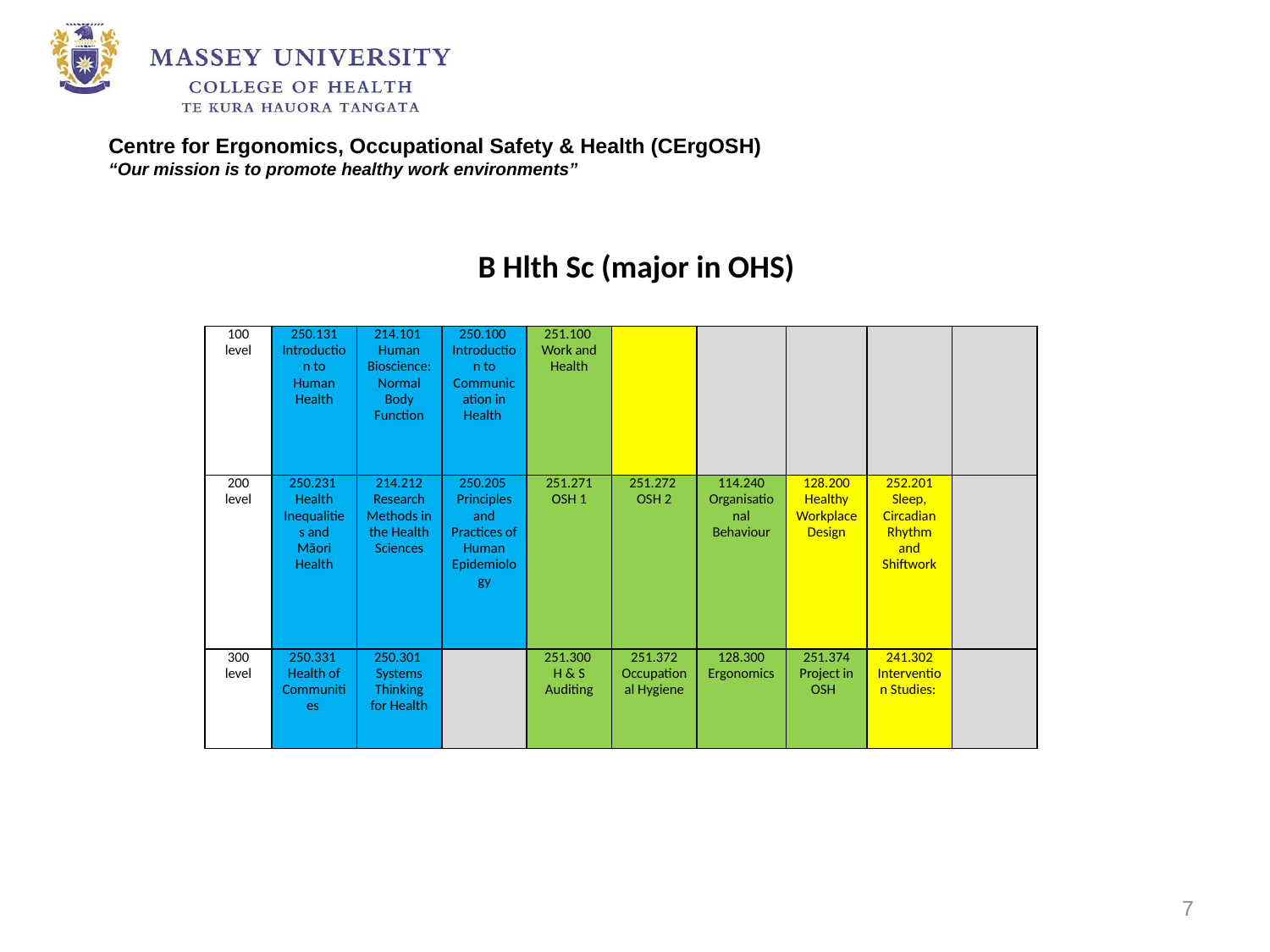

# B Hlth Sc (major in OHS)
| 100 level | 250.131 Introduction to Human Health | 214.101 Human Bioscience: Normal Body Function | 250.100 Introduction to Communication in Health | 251.100 Work and Health |  |  |  |  |  |
| --- | --- | --- | --- | --- | --- | --- | --- | --- | --- |
| 200 level | 250.231 Health Inequalities and Māori Health | 214.212 Research Methods in the Health Sciences | 250.205 Principles and Practices of Human Epidemiology | 251.271 OSH 1 | 251.272 OSH 2 | 114.240 Organisational Behaviour | 128.200 Healthy Workplace Design | 252.201 Sleep, Circadian Rhythm and Shiftwork |  |
| 300 level | 250.331 Health of Communities | 250.301 Systems Thinking for Health |  | 251.300 H & S Auditing | 251.372 Occupational Hygiene | 128.300 Ergonomics | 251.374 Project in OSH | 241.302 Intervention Studies: |  |
7